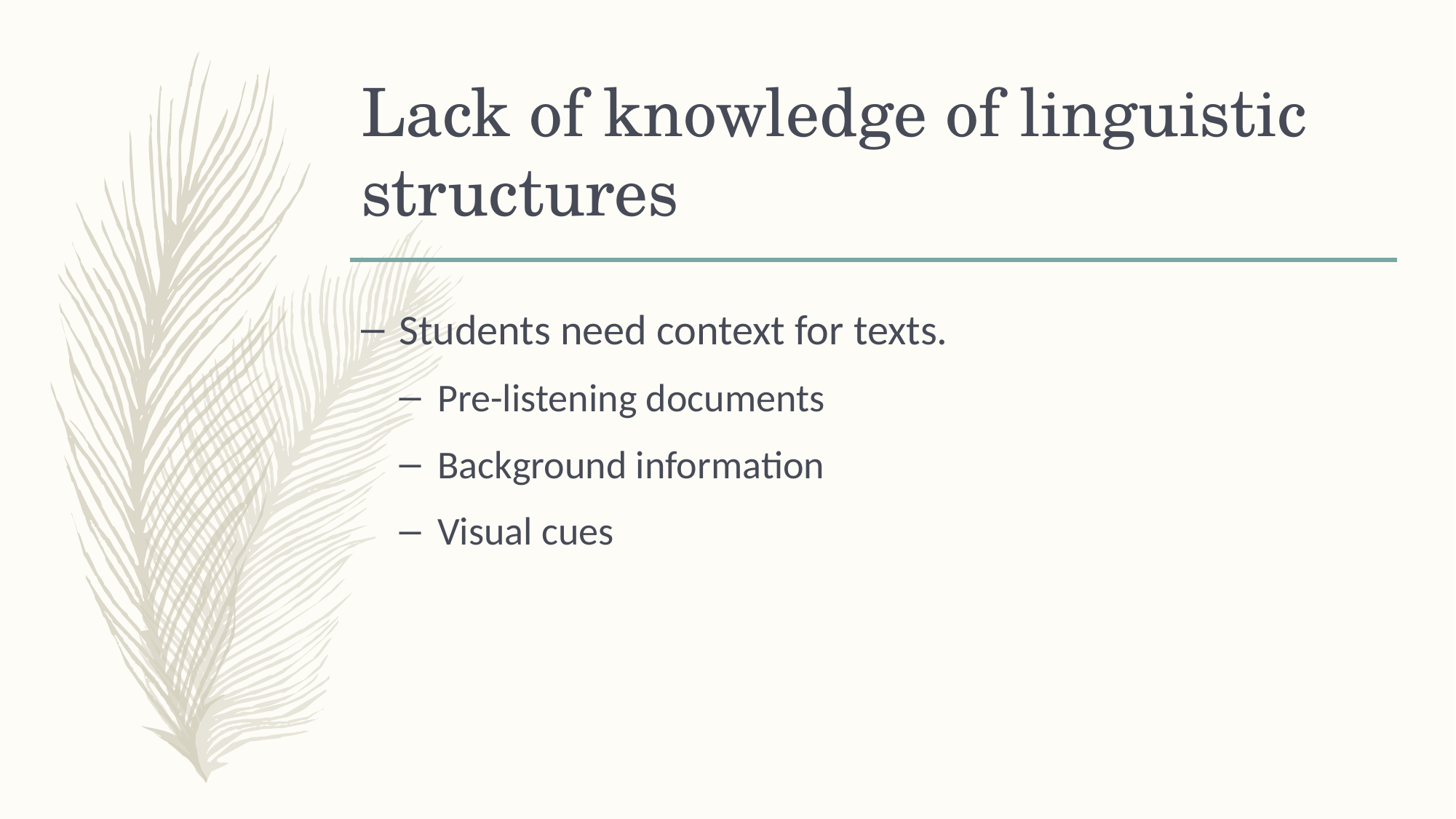

# Lack of knowledge of linguistic structures
Students need context for texts.
Pre-listening documents
Background information
Visual cues